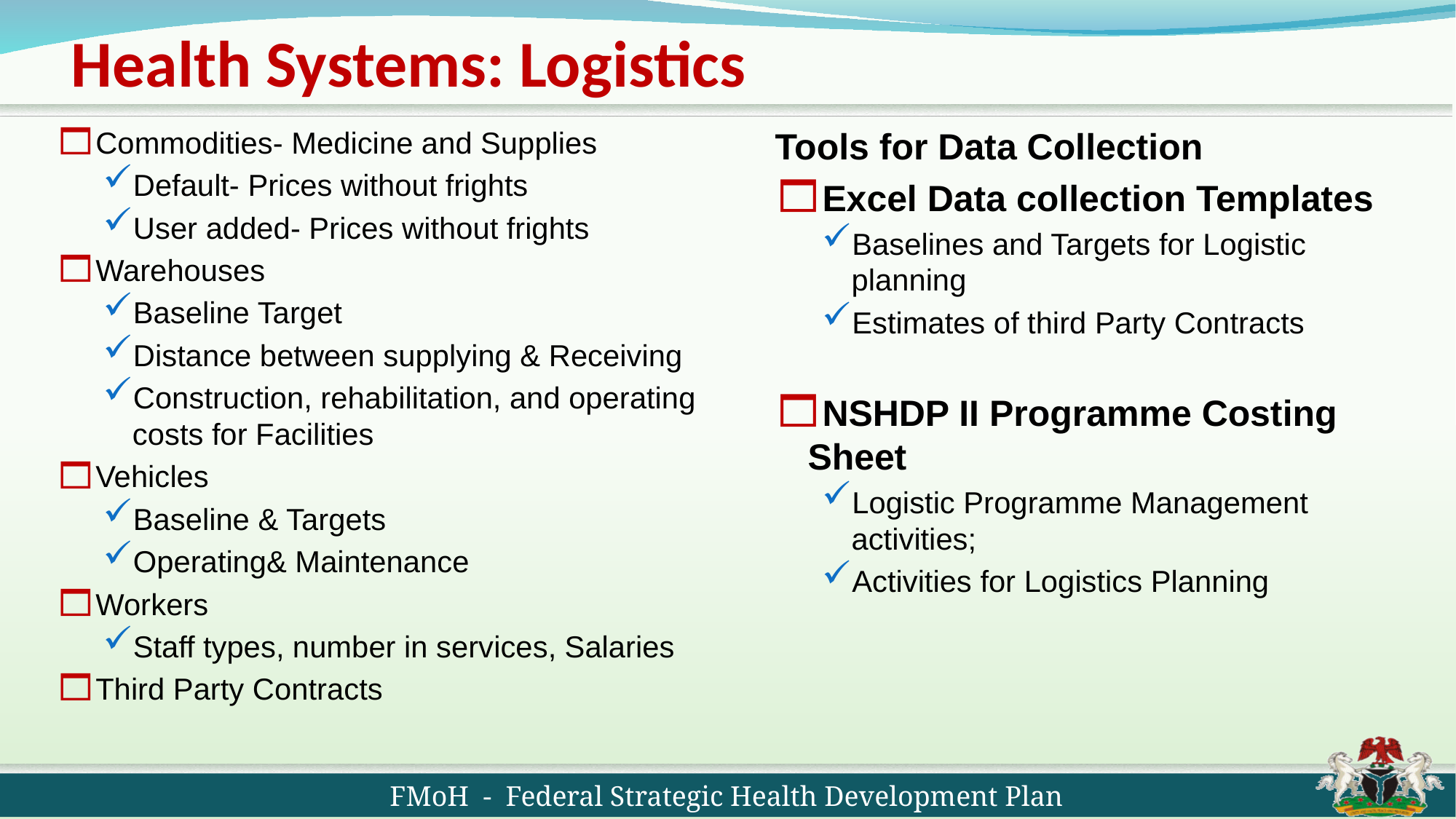

# Health Systems: Logistics
Commodities- Medicine and Supplies
Default- Prices without frights
User added- Prices without frights
Warehouses
Baseline Target
Distance between supplying & Receiving
Construction, rehabilitation, and operating costs for Facilities
Vehicles
Baseline & Targets
Operating& Maintenance
Workers
Staff types, number in services, Salaries
Third Party Contracts

Tools for Data Collection
Excel Data collection Templates
Baselines and Targets for Logistic planning
Estimates of third Party Contracts

NSHDP II Programme Costing Sheet
Logistic Programme Management activities;
Activities for Logistics Planning